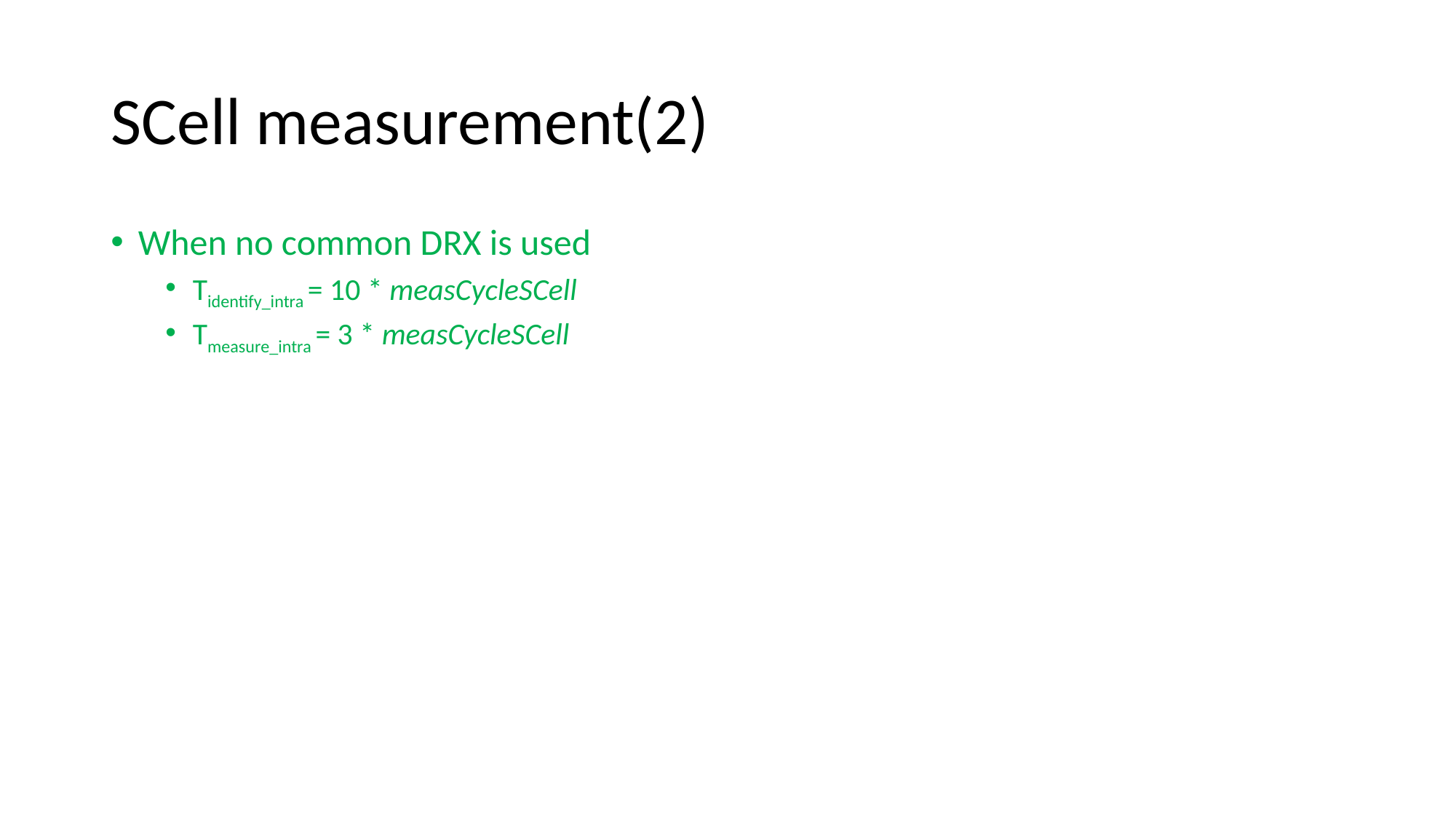

# SCell measurement(2)
When no common DRX is used
Tidentify_intra = 10 * measCycleSCell
Tmeasure_intra = 3 * measCycleSCell